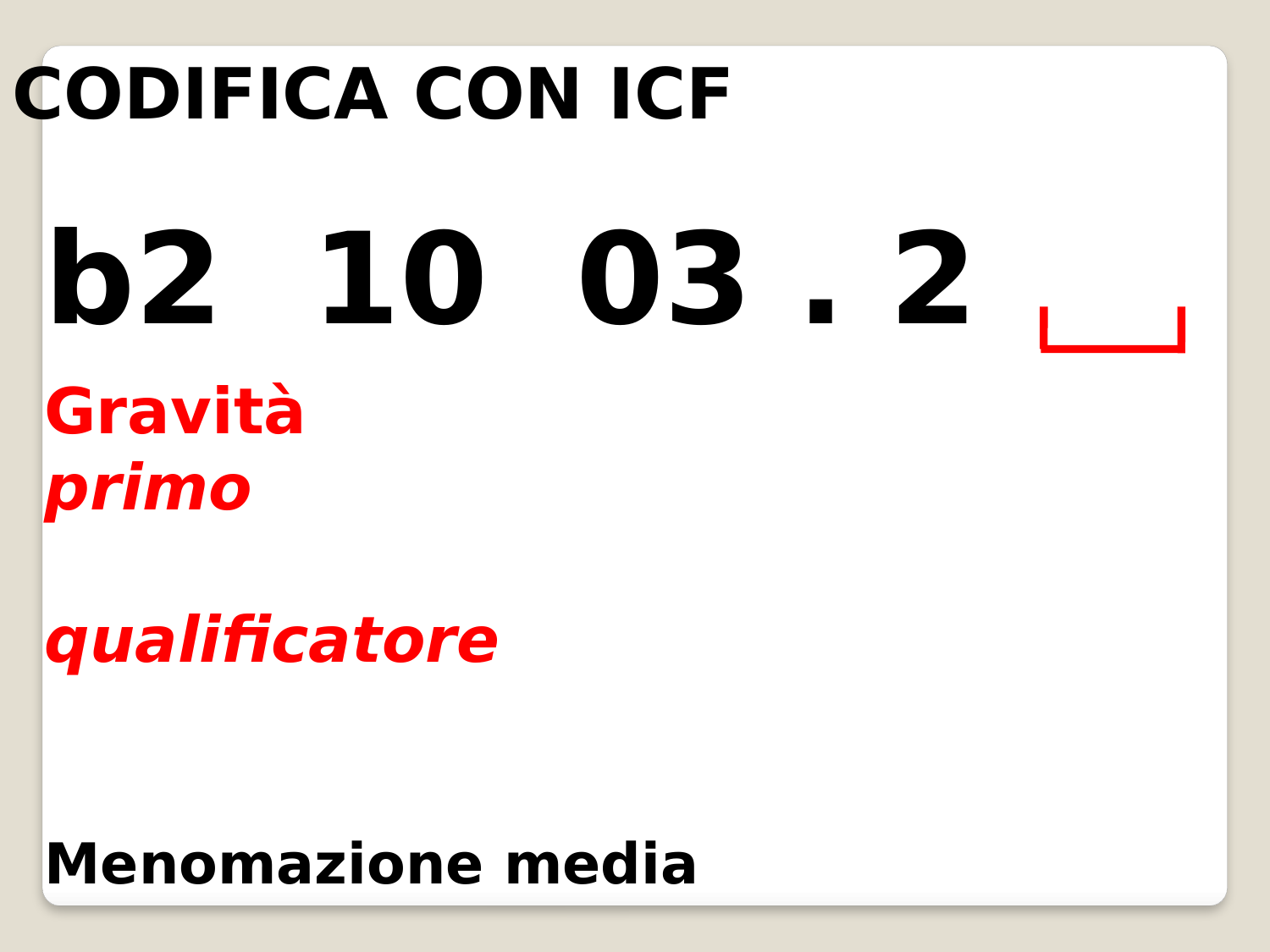

CODIFICA CON ICF

b2  10  03 . 2

Gravità
primo
                                 qualificatore

Menomazione media